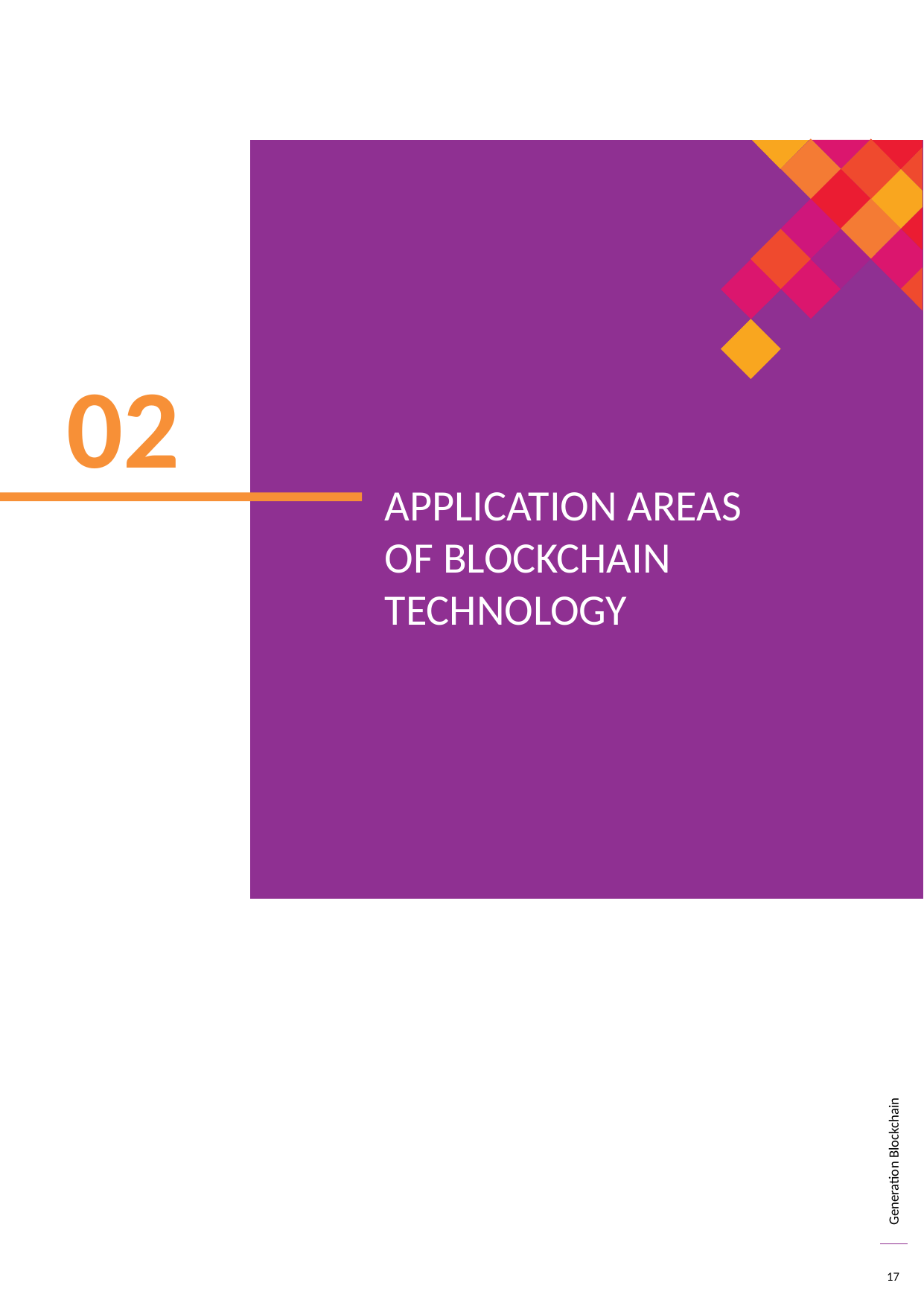

02
APPLICATION AREAS OF BLOCKCHAIN TECHNOLOGY
17